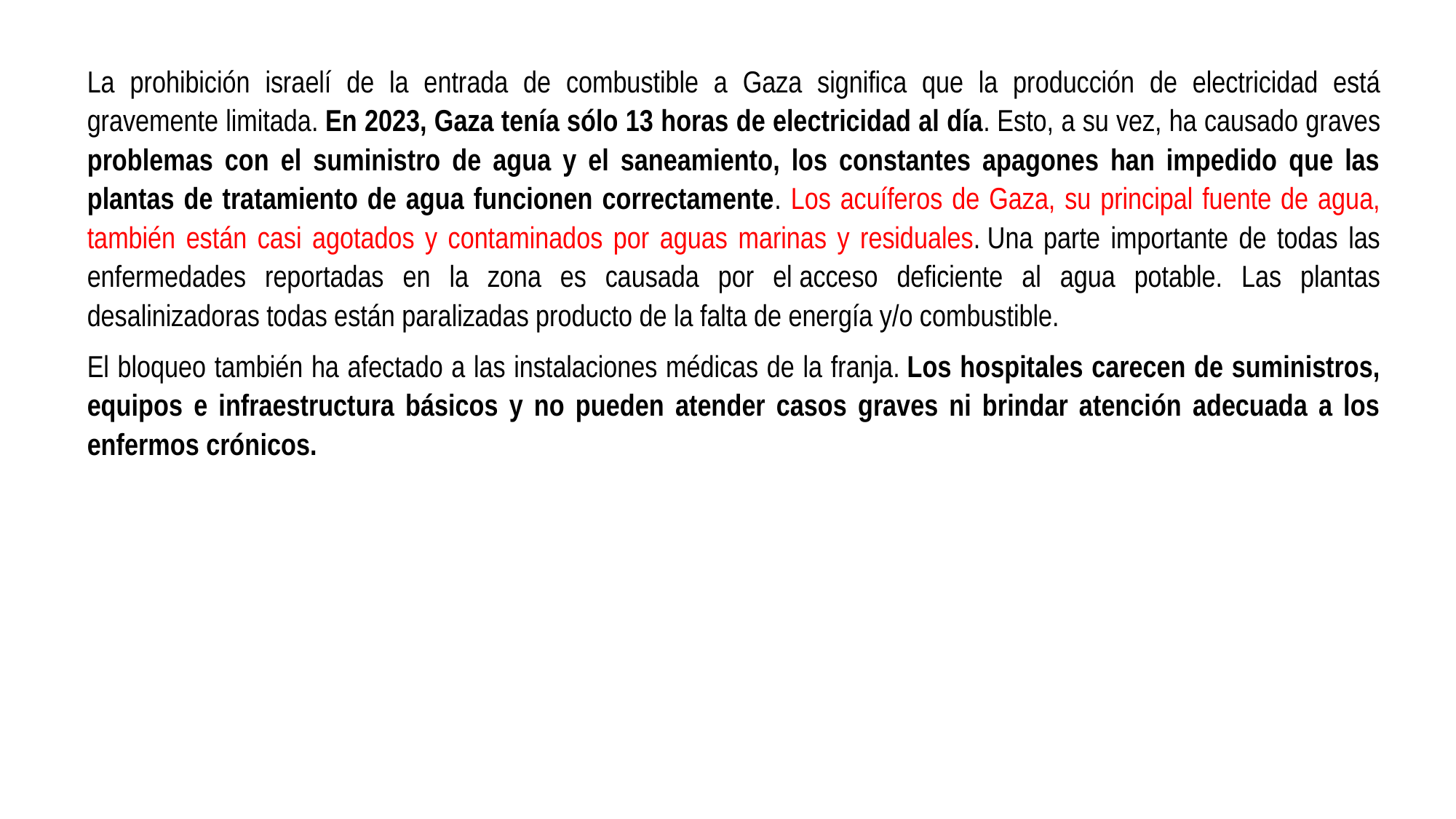

La prohibición israelí de la entrada de combustible a Gaza significa que la producción de electricidad está gravemente limitada. En 2023, Gaza tenía sólo 13 horas de electricidad al día. Esto, a su vez, ha causado graves problemas con el suministro de agua y el saneamiento, los constantes apagones han impedido que las plantas de tratamiento de agua funcionen correctamente. Los acuíferos de Gaza, su principal fuente de agua, también están casi agotados y contaminados por aguas marinas y residuales. Una parte importante de todas las enfermedades reportadas en la zona es causada por el acceso deficiente al agua potable. Las plantas desalinizadoras todas están paralizadas producto de la falta de energía y/o combustible.
El bloqueo también ha afectado a las instalaciones médicas de la franja. Los hospitales carecen de suministros, equipos e infraestructura básicos y no pueden atender casos graves ni brindar atención adecuada a los enfermos crónicos.